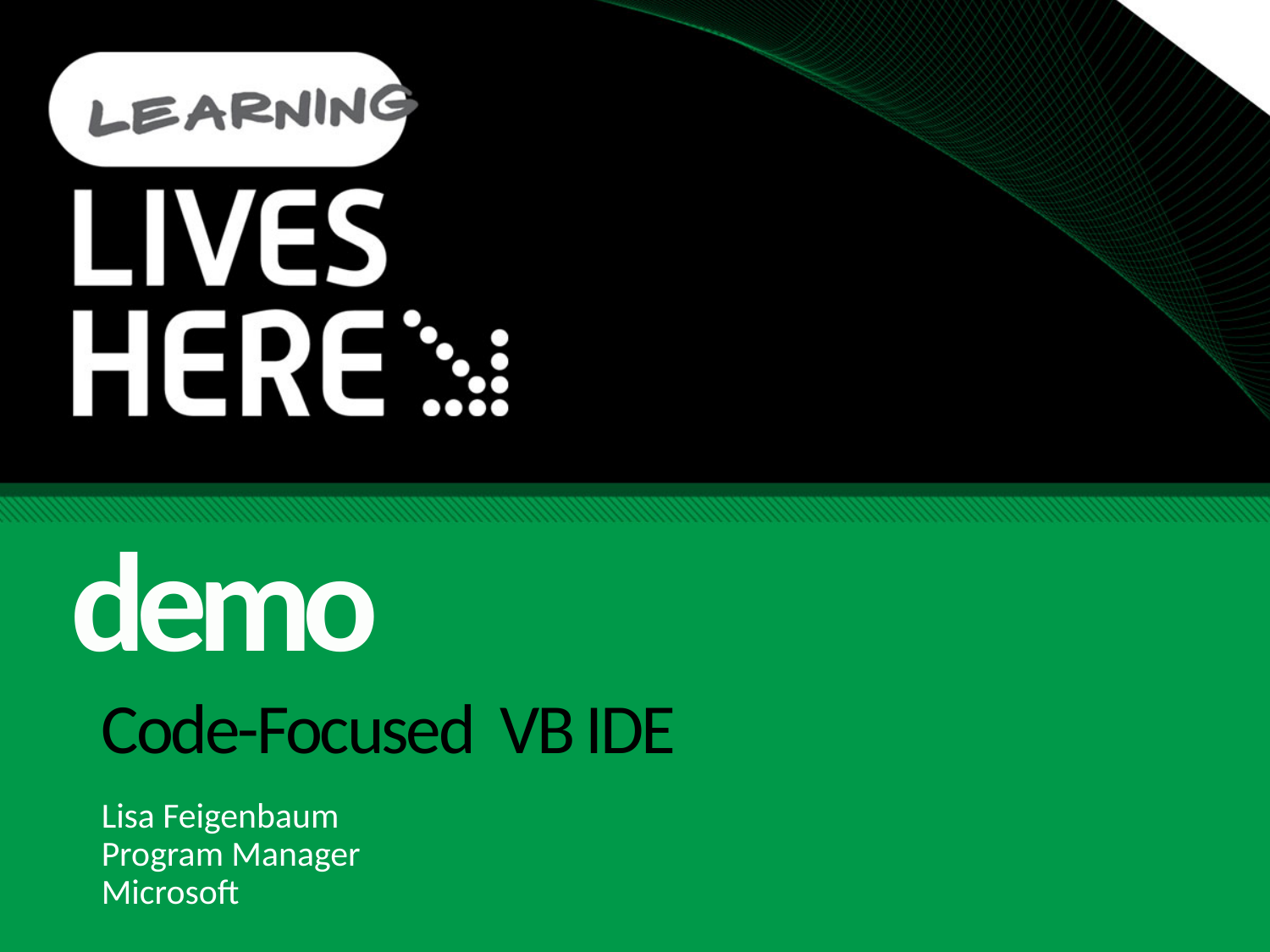

demo
# Code-Focused  VB IDE
Lisa Feigenbaum
Program Manager
Microsoft